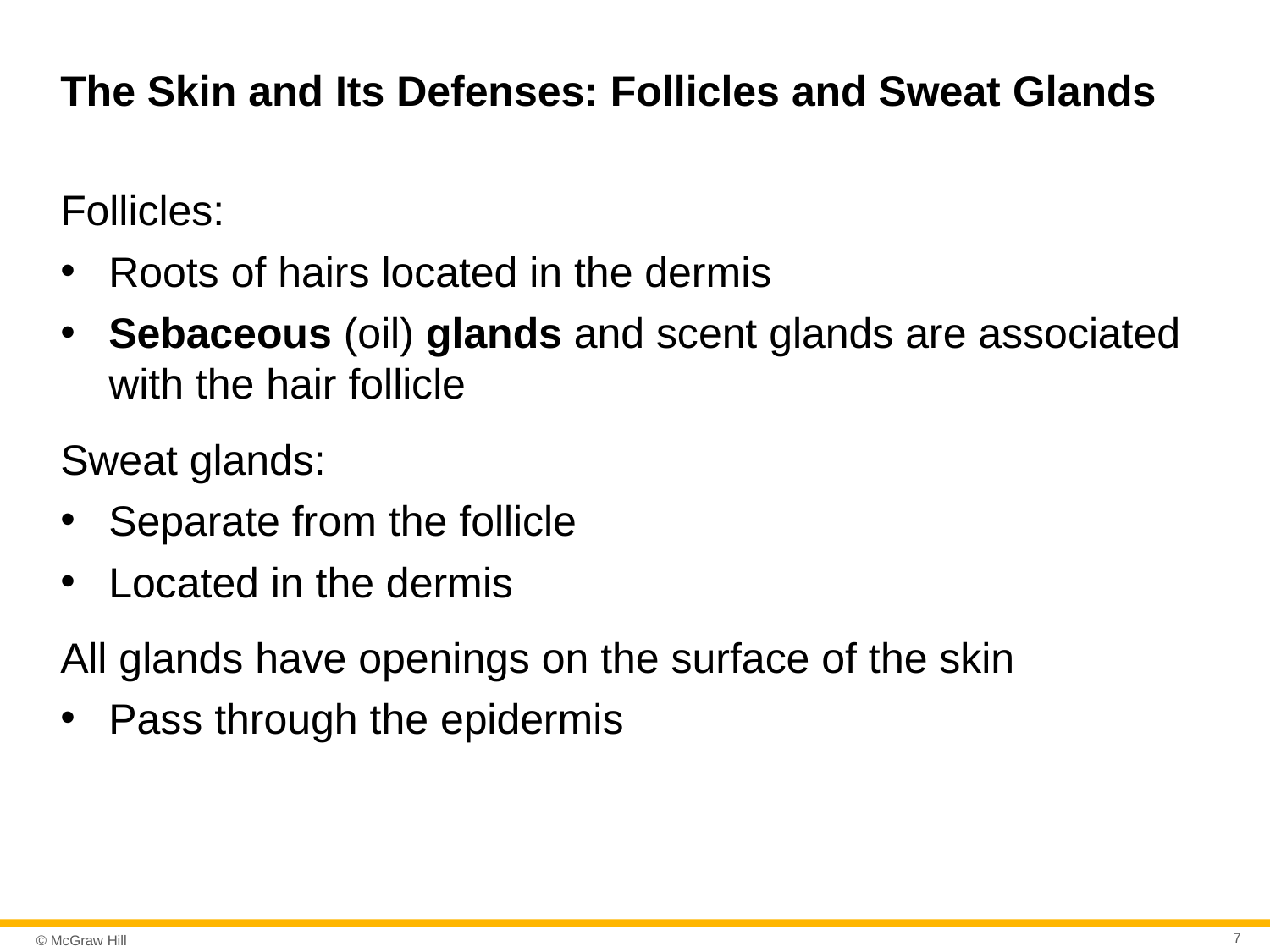

# The Skin and Its Defenses: Follicles and Sweat Glands
Follicles:
Roots of hairs located in the dermis
Sebaceous (oil) glands and scent glands are associated with the hair follicle
Sweat glands:
Separate from the follicle
Located in the dermis
All glands have openings on the surface of the skin
Pass through the epidermis